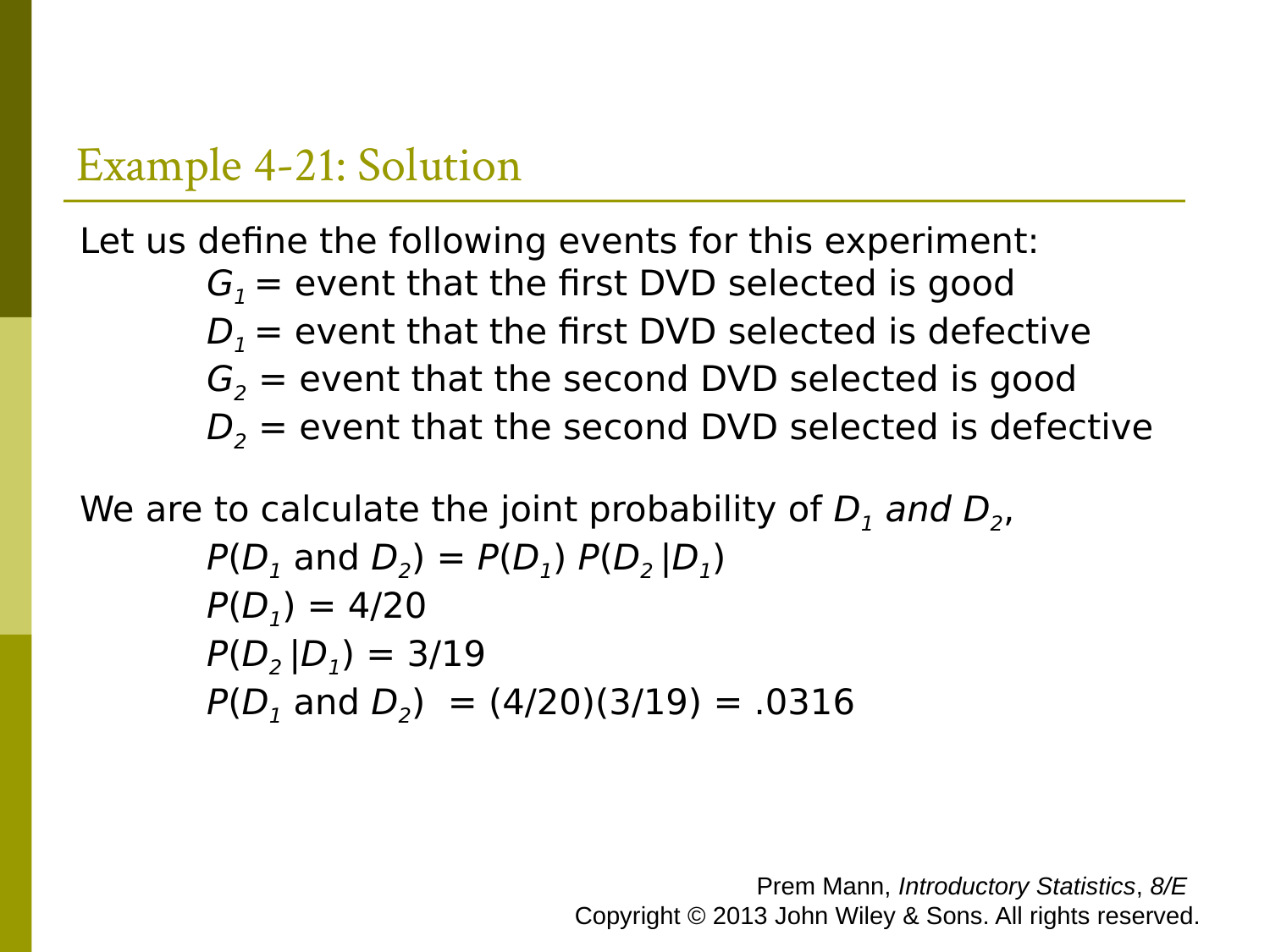

# Example 4-21: Solution
Let us define the following events for this experiment:
	G1 = event that the first DVD selected is good
	D1 = event that the first DVD selected is defective
	G2 = event that the second DVD selected is good
	D2 = event that the second DVD selected is defective
We are to calculate the joint probability of D1 and D2,
	P(D1 and D2) = P(D1) P(D2 |D1)
	P(D1) = 4/20
	P(D2 |D1) = 3/19
	P(D1 and D2)  = (4/20)(3/19) = .0316
                          Prem Mann, Introductory Statistics, 8/E Copyright © 2013 John Wiley & Sons. All rights reserved.